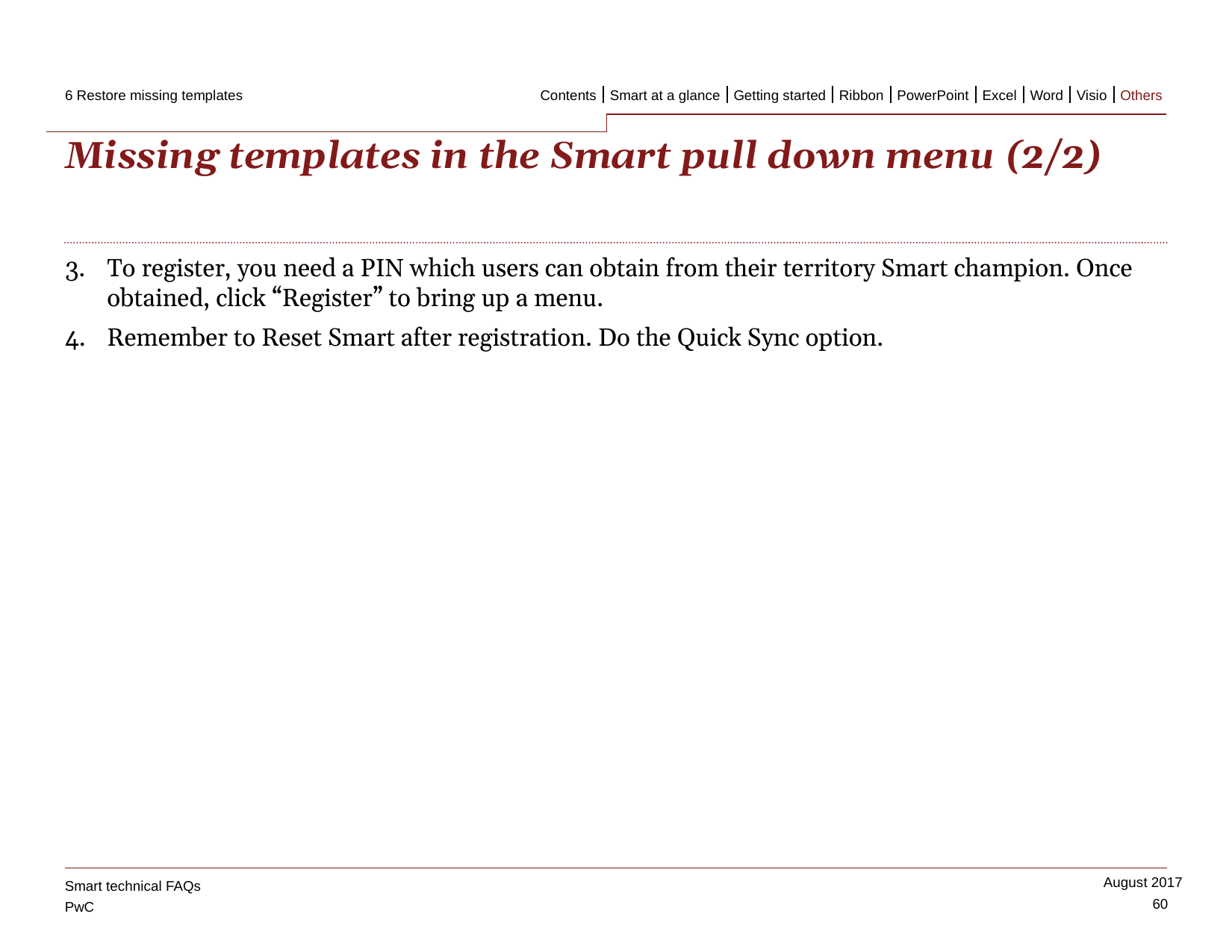

6 Restore missing templates
Contents
Smart at a glance
Getting started
Ribbon
PowerPoint
Excel
Word
Visio
Others
# Missing templates in the Smart pull down menu (2/2)
To register, you need a PIN which users can obtain from their territory Smart champion. Once obtained, click “Register” to bring up a menu.
Remember to Reset Smart after registration. Do the Quick Sync option.
Smart technical FAQs
60